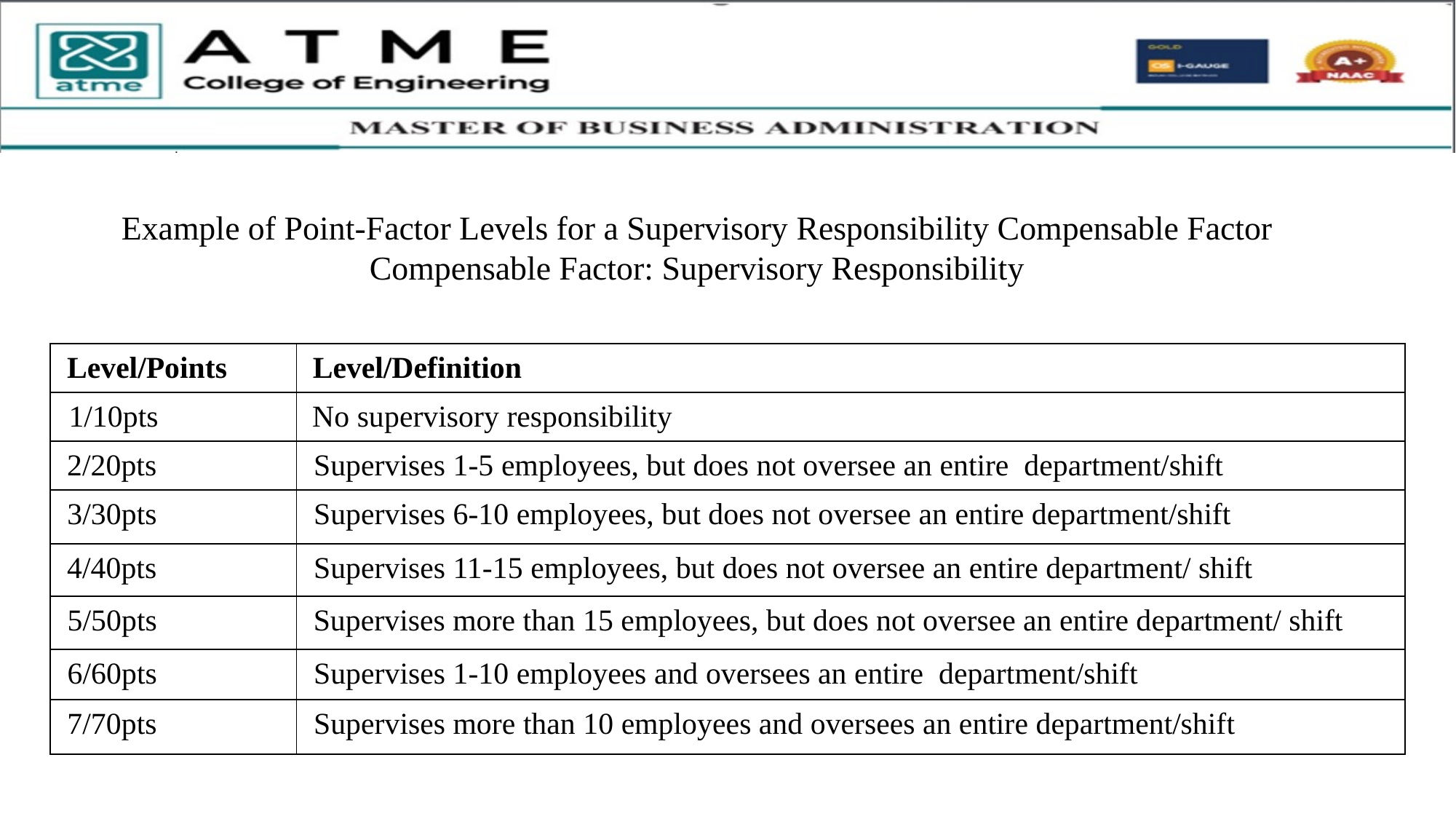

Example of Point-Factor Levels for a Supervisory Responsibility Compensable Factor
Compensable Factor: Supervisory Responsibility

| Level/Points | Level/Definition |
| --- | --- |
| 1/10pts | No supervisory responsibility |
| 2/20pts | Supervises 1-5 employees, but does not oversee an entire  department/shift |
| 3/30pts | Supervises 6-10 employees, but does not oversee an entire department/shift |
| 4/40pts | Supervises 11-15 employees, but does not oversee an entire department/ shift |
| 5/50pts | Supervises more than 15 employees, but does not oversee an entire department/ shift |
| 6/60pts | Supervises 1-10 employees and oversees an entire  department/shift |
| 7/70pts | Supervises more than 10 employees and oversees an entire department/shift |